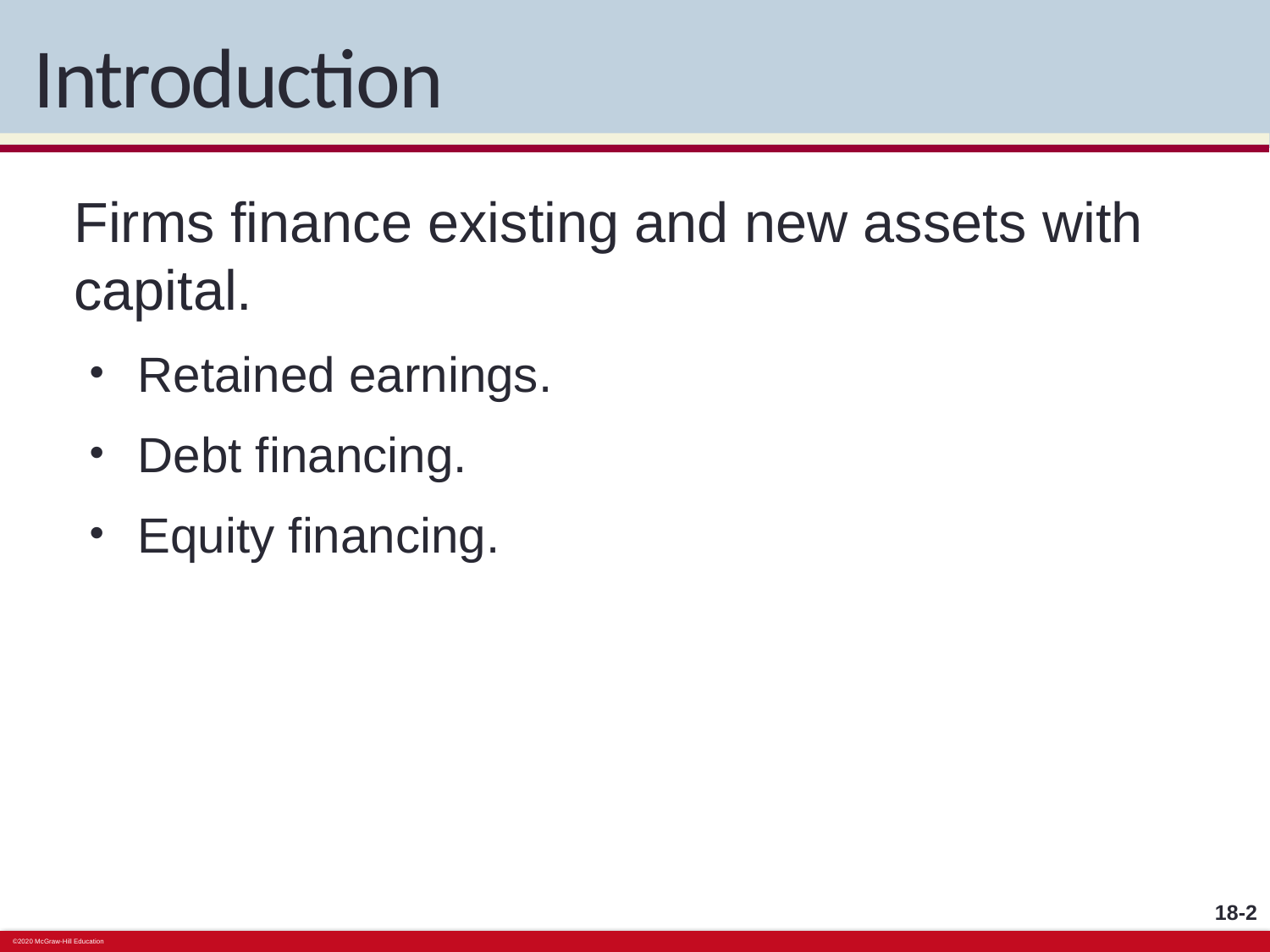

# Introduction
Firms finance existing and new assets with capital.
Retained earnings.
Debt financing.
Equity financing.